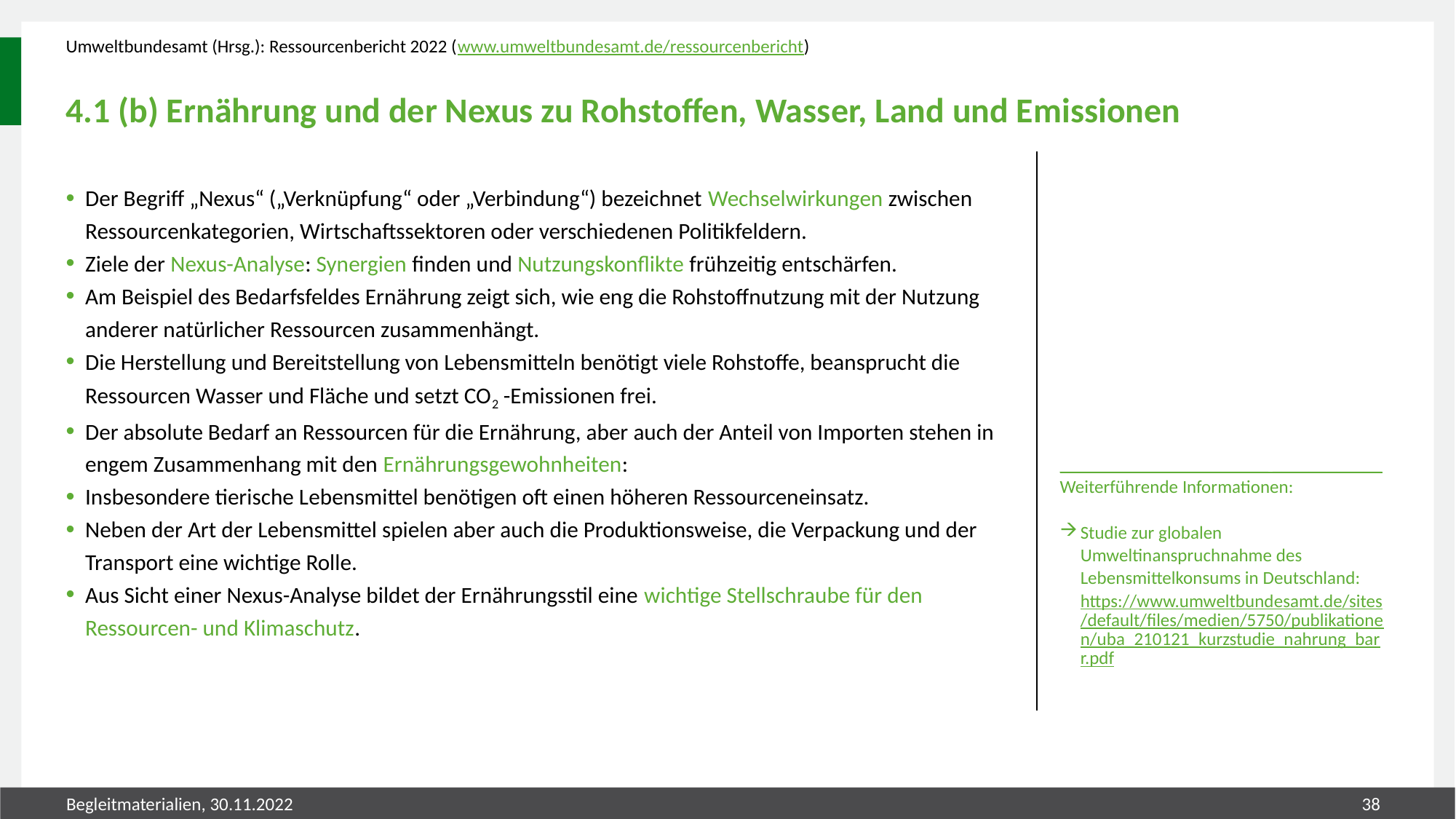

Umweltbundesamt (Hrsg.): Ressourcenbericht 2022 (www.umweltbundesamt.de/ressourcenbericht)
# 4.1 (b) Ernährung und der Nexus zu Rohstoffen, Wasser, Land und Emissionen
Der Begriff „Nexus“ („Verknüpfung“ oder „Verbindung“) bezeichnet Wechselwirkungen zwischen Ressourcenkategorien, Wirtschaftssektoren oder verschiedenen Politikfeldern.
Ziele der Nexus-Analyse: Synergien finden und Nutzungskonflikte frühzeitig entschärfen.
Am Beispiel des Bedarfsfeldes Ernährung zeigt sich, wie eng die Rohstoffnutzung mit der Nutzung anderer natürlicher Ressourcen zusammenhängt.
Die Herstellung und Bereitstellung von Lebensmitteln benötigt viele Rohstoffe, beansprucht die Ressourcen Wasser und Fläche und setzt CO2 -Emissionen frei.
Der absolute Bedarf an Ressourcen für die Ernährung, aber auch der Anteil von Importen stehen in engem Zusammenhang mit den Ernährungsgewohnheiten:
Insbesondere tierische Lebensmittel benötigen oft einen höheren Ressourceneinsatz.
Neben der Art der Lebensmittel spielen aber auch die Produktionsweise, die Verpackung und der Transport eine wichtige Rolle.
Aus Sicht einer Nexus-Analyse bildet der Ernährungsstil eine wichtige Stellschraube für den Ressourcen- und Klimaschutz.

_______________________ ____________
Weiterführende Informationen:

Studie zur globalen Umweltinanspruchnahme des Lebensmittelkonsums in Deutschland: https://www.umweltbundesamt.de/sites/default/files/medien/5750/publikationen/uba_210121_kurzstudie_nahrung_barr.pdf
Begleitmaterialien, 30.11.2022
38